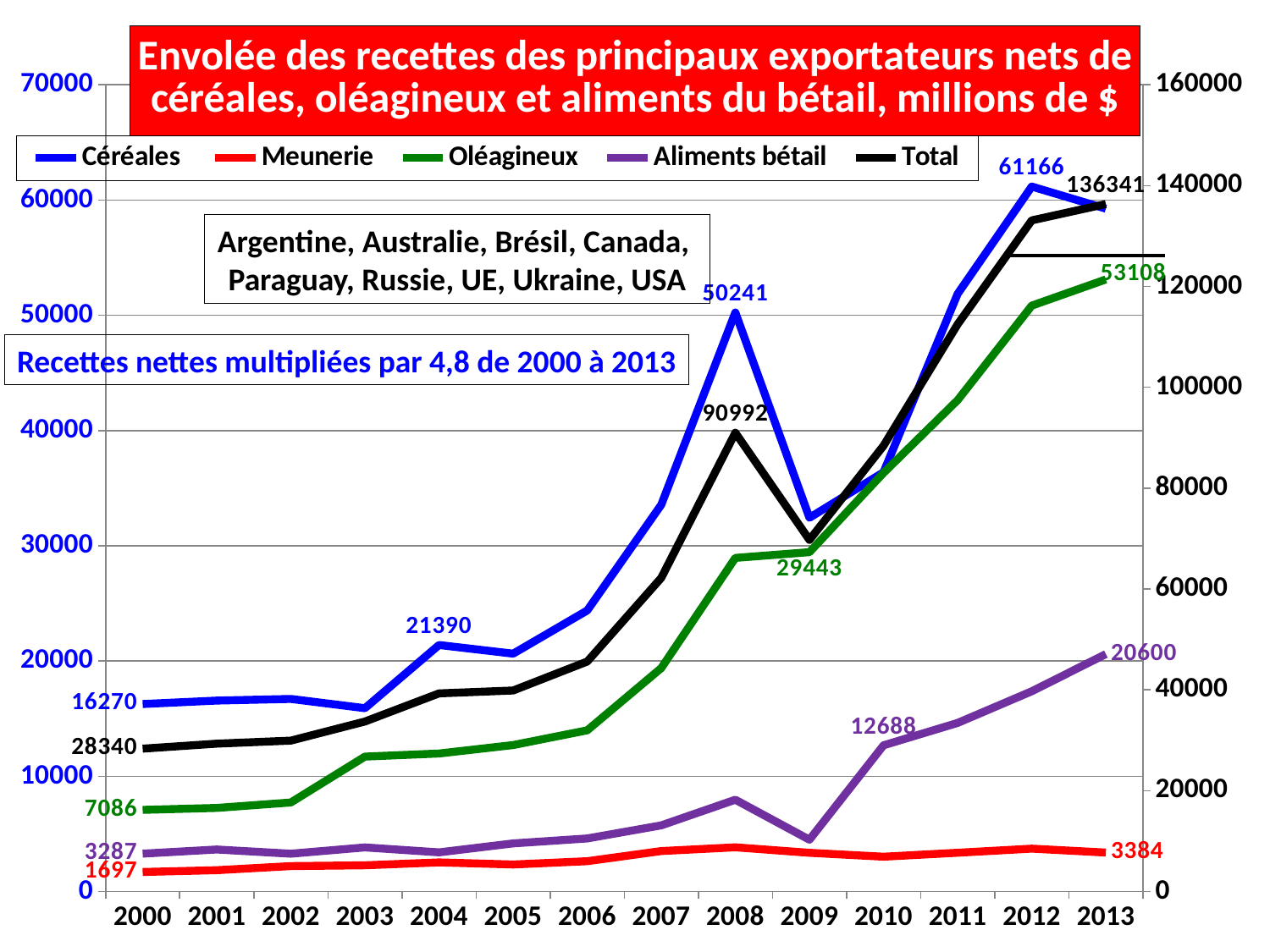

### Chart: Envolée des recettes des principaux exportateurs nets de
céréales, oléagineux et aliments du bétail, millions de $

| Category | Céréales  | Meunerie | Oléagineux | Aliments bétail | Total |
|---|---|---|---|---|---|
| 2000 | 16270.0 | 1697.0 | 7086.0 | 3287.0 | 28340.0 |
| 2001 | 16567.0 | 1855.0 | 7254.0 | 3649.0 | 29325.0 |
| 2002 | 16713.0 | 2210.0 | 7729.0 | 3284.0 | 29936.0 |
| 2003 | 15907.0 | 2277.0 | 11706.0 | 3832.0 | 33722.0 |
| 2004 | 21390.0 | 2528.0 | 11976.0 | 3399.0 | 39293.0 |
| 2005 | 20639.0 | 2348.0 | 12711.0 | 4176.0 | 39874.0 |
| 2006 | 24386.0 | 2634.0 | 13987.0 | 4605.0 | 45612.0 |
| 2007 | 33555.0 | 3515.0 | 19386.0 | 5744.0 | 62200.0 |
| 2008 | 50241.0 | 3839.0 | 28947.0 | 7965.0 | 90992.0 |
| 2009 | 32425.0 | 3363.0 | 29443.0 | 4496.0 | 69727.0 |
| 2010 | 36382.0 | 3023.0 | 36329.0 | 12688.0 | 88422.0 |
| 2011 | 51860.0 | 3367.0 | 42639.0 | 14631.0 | 112497.0 |
| 2012 | 61166.0 | 3723.0 | 50835.0 | 17375.0 | 133099.0 |
| 2013 | 59249.0 | 3384.0 | 53108.0 | 20600.0 | 136341.0 |
Argentine, Australie, Brésil, Canada,
Paraguay, Russie, UE, Ukraine, USA
Recettes nettes multipliées par 4,8 de 2000 à 2013